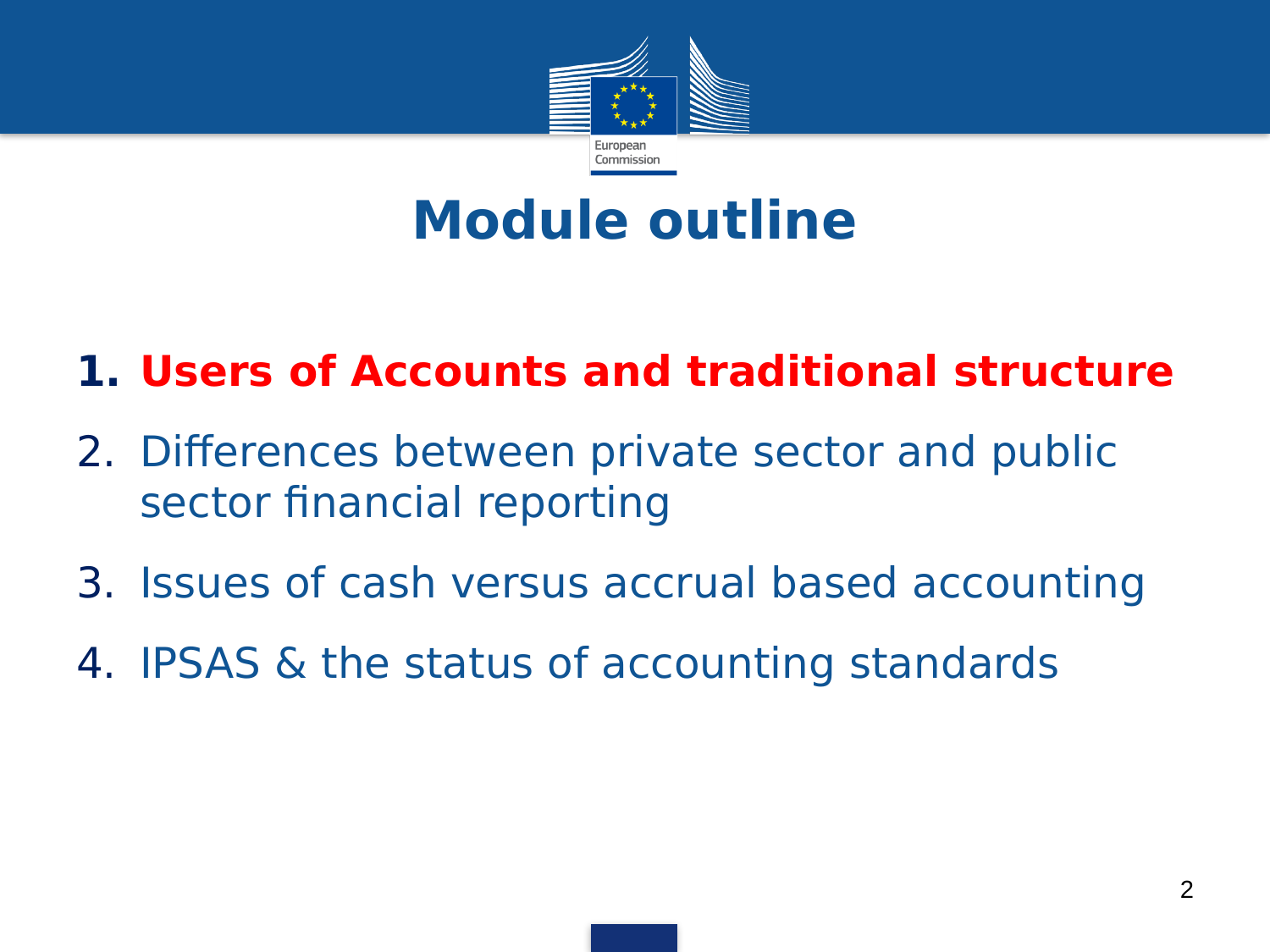

# Module outline
Users of Accounts and traditional structure
Differences between private sector and public sector financial reporting
Issues of cash versus accrual based accounting
IPSAS & the status of accounting standards
2